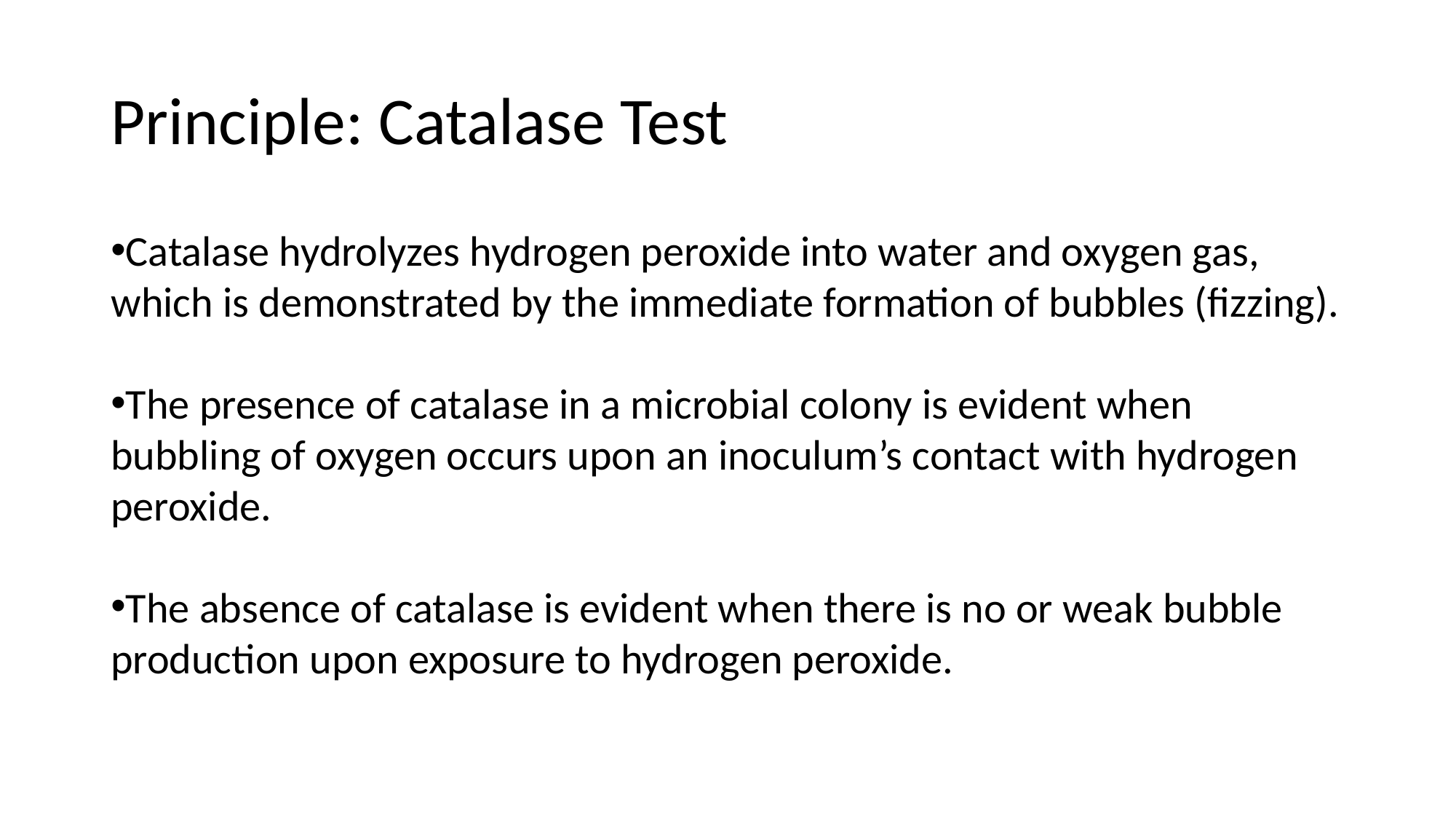

# Principle: Catalase Test
Catalase hydrolyzes hydrogen peroxide into water and oxygen gas, which is demonstrated by the immediate formation of bubbles (fizzing).

The presence of catalase in a microbial colony is evident when bubbling of oxygen occurs upon an inoculum’s contact with hydrogen peroxide.

The absence of catalase is evident when there is no or weak bubble production upon exposure to hydrogen peroxide.